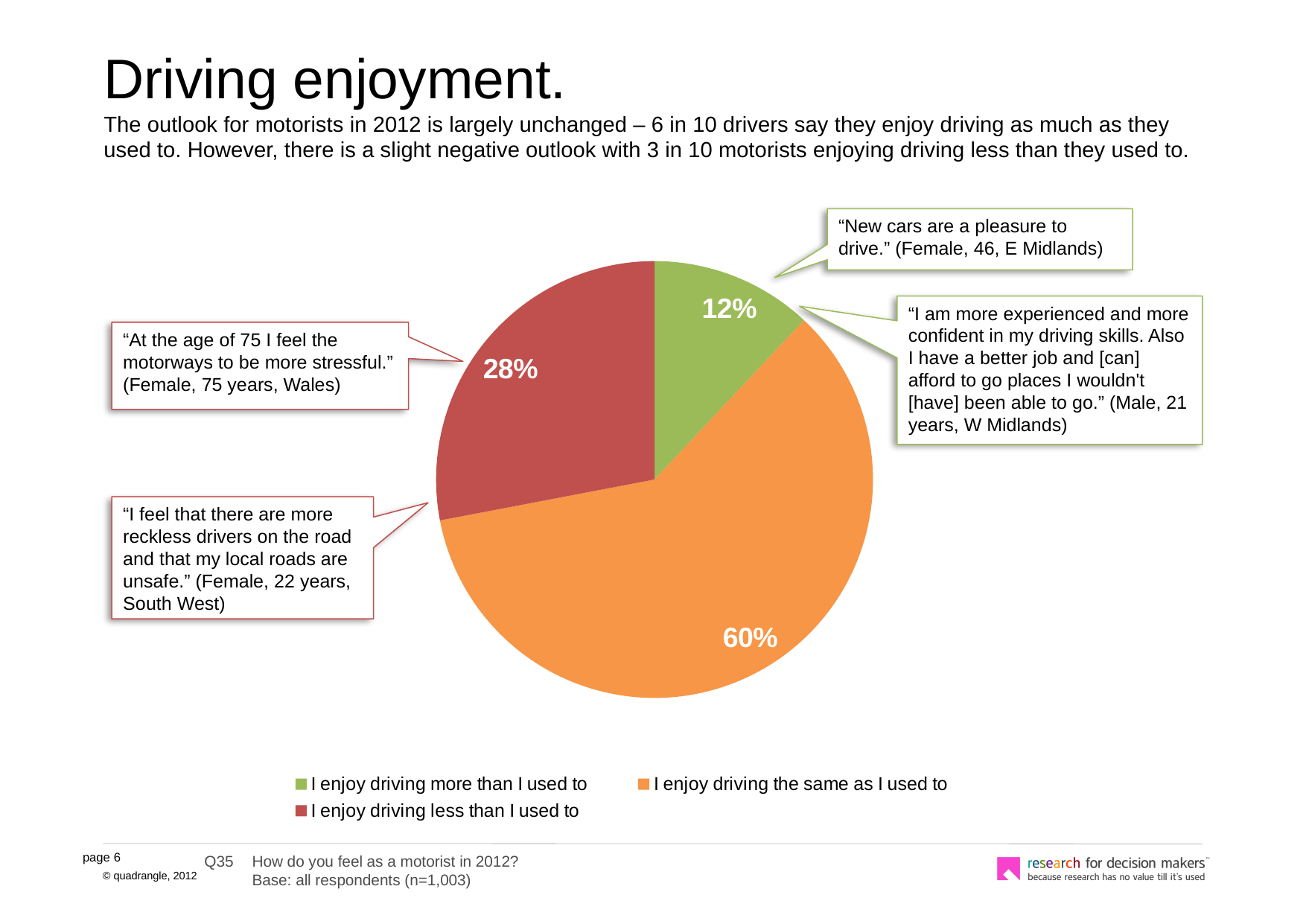

# Driving enjoyment. The outlook for motorists in 2012 is largely unchanged – 6 in 10 drivers say they enjoy driving as much as they used to. However, there is a slight negative outlook with 3 in 10 motorists enjoying driving less than they used to.
“New cars are a pleasure to drive.” (Female, 46, E Midlands)

### Chart

| Category |  |
|---|---|
| I enjoy driving more than I used to | 0.12000000000000002 |
| I enjoy driving the same as I used to | 0.6000000000000006 |
| I enjoy driving less than I used to | 0.2800000000000001 |
“I am more experienced and more confident in my driving skills. Also I have a better job and [can] afford to go places I wouldn't [have] been able to go.” (Male, 21 years, W Midlands)

“At the age of 75 I feel the motorways to be more stressful.” (Female, 75 years, Wales)
“I feel that there are more reckless drivers on the road and that my local roads are unsafe.” (Female, 22 years, South West)

Q35	How do you feel as a motorist in 2012?
	Base: all respondents (n=1,003)